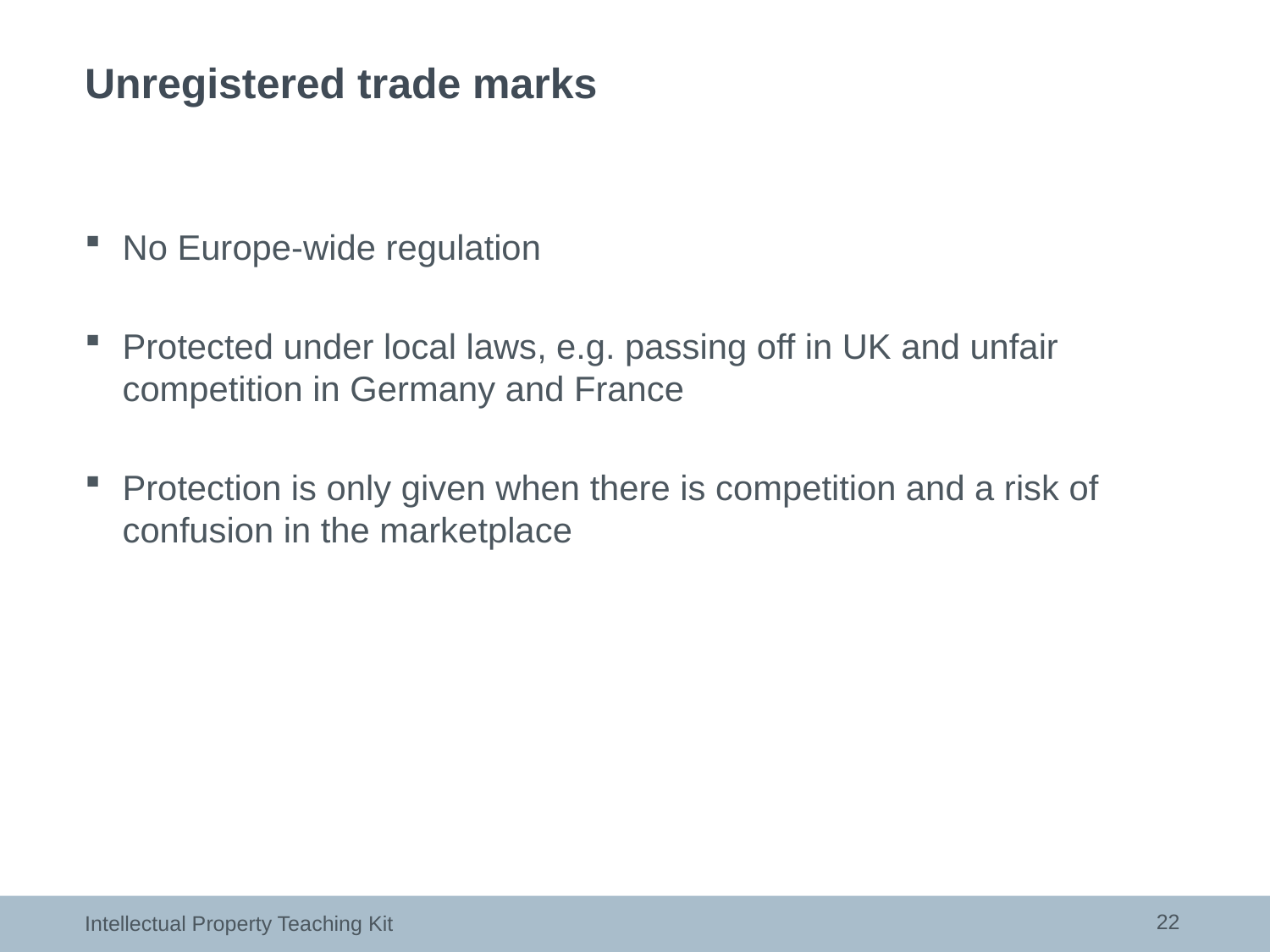

# Unregistered trade marks
No Europe-wide regulation

Protected under local laws, e.g. passing off in UK and unfair competition in Germany and France

Protection is only given when there is competition and a risk of confusion in the marketplace

22
Intellectual Property Teaching Kit